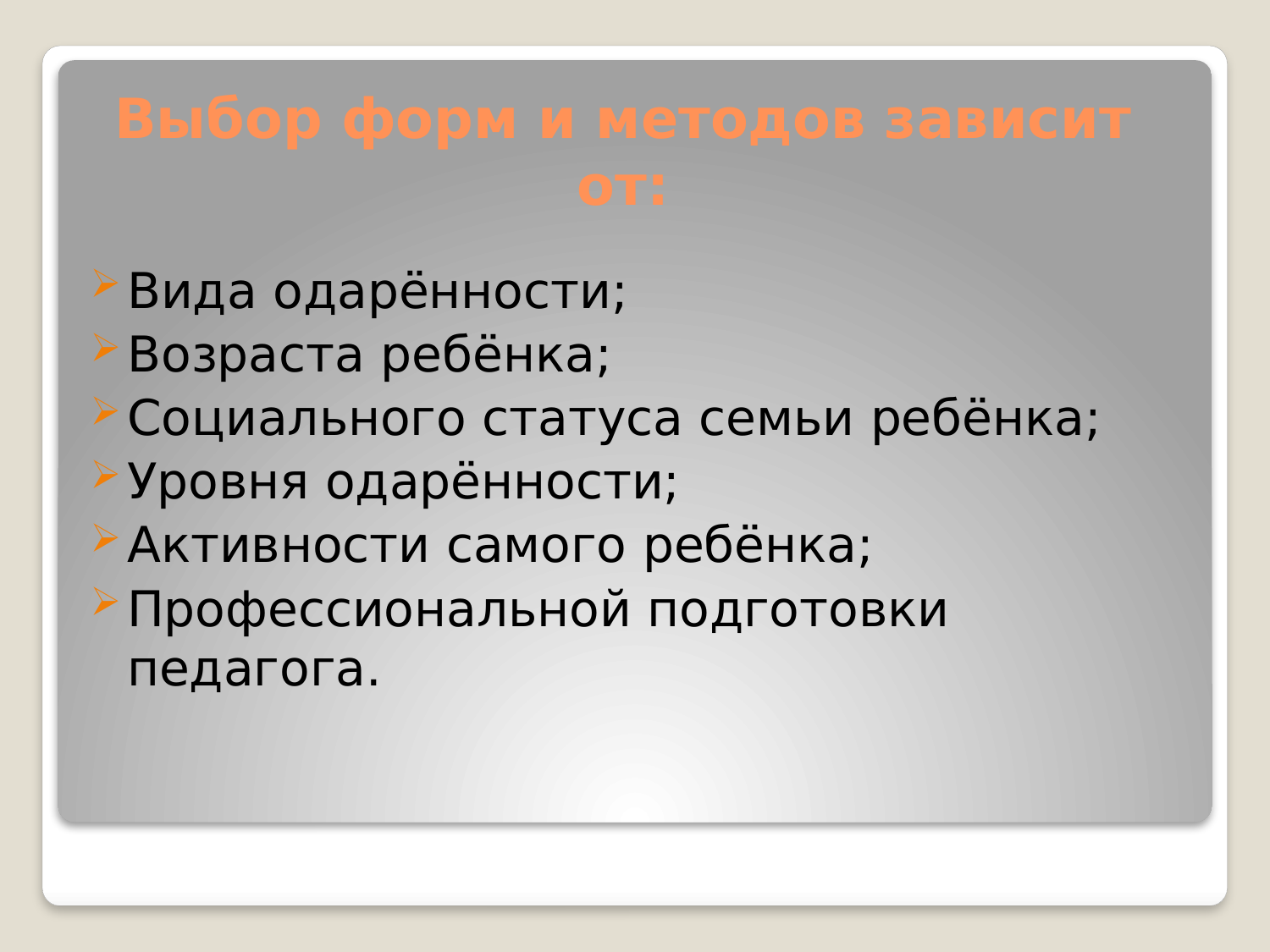

# Выбор форм и методов зависит от:
Вида одарённости;
Возраста ребёнка;
Социального статуса семьи ребёнка;
Уровня одарённости;
Активности самого ребёнка;
Профессиональной подготовки педагога.